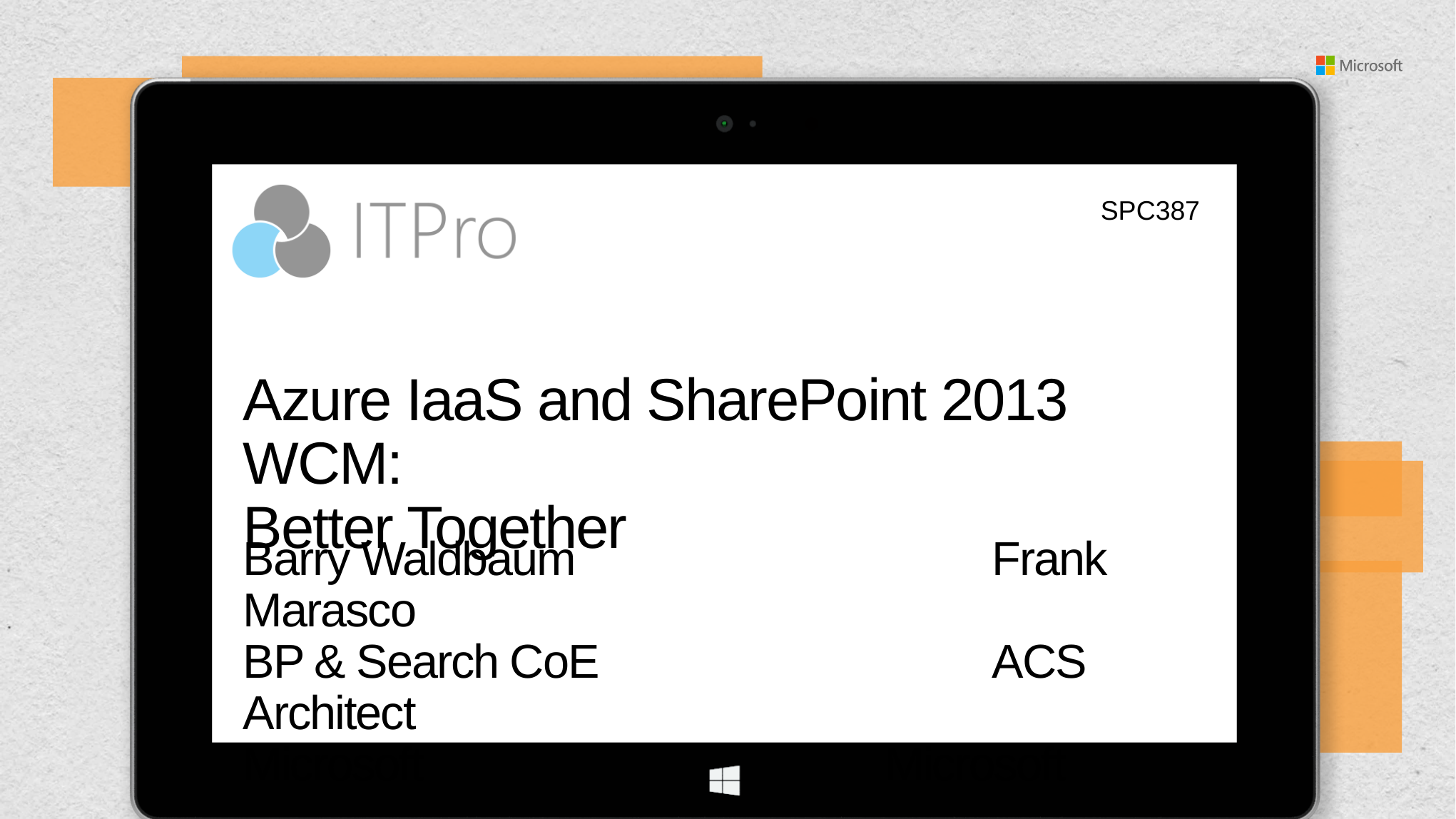

SPC387
# Azure IaaS and SharePoint 2013 WCM: Better Together
Barry Waldbaum				Frank Marasco
BP & Search CoE				ACS Architect
Microsoft					Microsoft